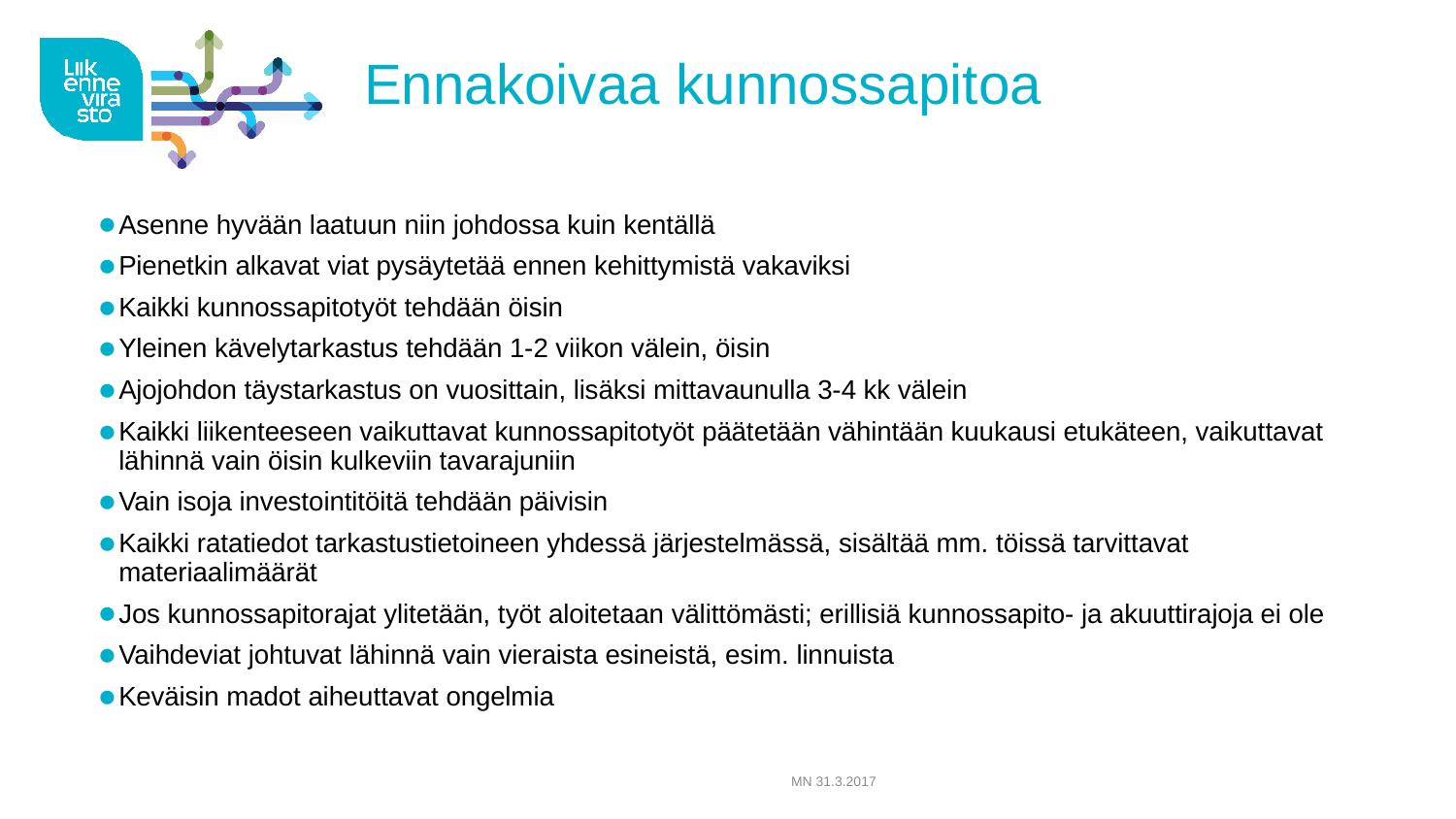

# Ennakoivaa kunnossapitoa
Asenne hyvään laatuun niin johdossa kuin kentällä
Pienetkin alkavat viat pysäytetää ennen kehittymistä vakaviksi
Kaikki kunnossapitotyöt tehdään öisin
Yleinen kävelytarkastus tehdään 1-2 viikon välein, öisin
Ajojohdon täystarkastus on vuosittain, lisäksi mittavaunulla 3-4 kk välein
Kaikki liikenteeseen vaikuttavat kunnossapitotyöt päätetään vähintään kuukausi etukäteen, vaikuttavat lähinnä vain öisin kulkeviin tavarajuniin
Vain isoja investointitöitä tehdään päivisin
Kaikki ratatiedot tarkastustietoineen yhdessä järjestelmässä, sisältää mm. töissä tarvittavat materiaalimäärät
Jos kunnossapitorajat ylitetään, työt aloitetaan välittömästi; erillisiä kunnossapito- ja akuuttirajoja ei ole
Vaihdeviat johtuvat lähinnä vain vieraista esineistä, esim. linnuista
Keväisin madot aiheuttavat ongelmia
MN 31.3.2017